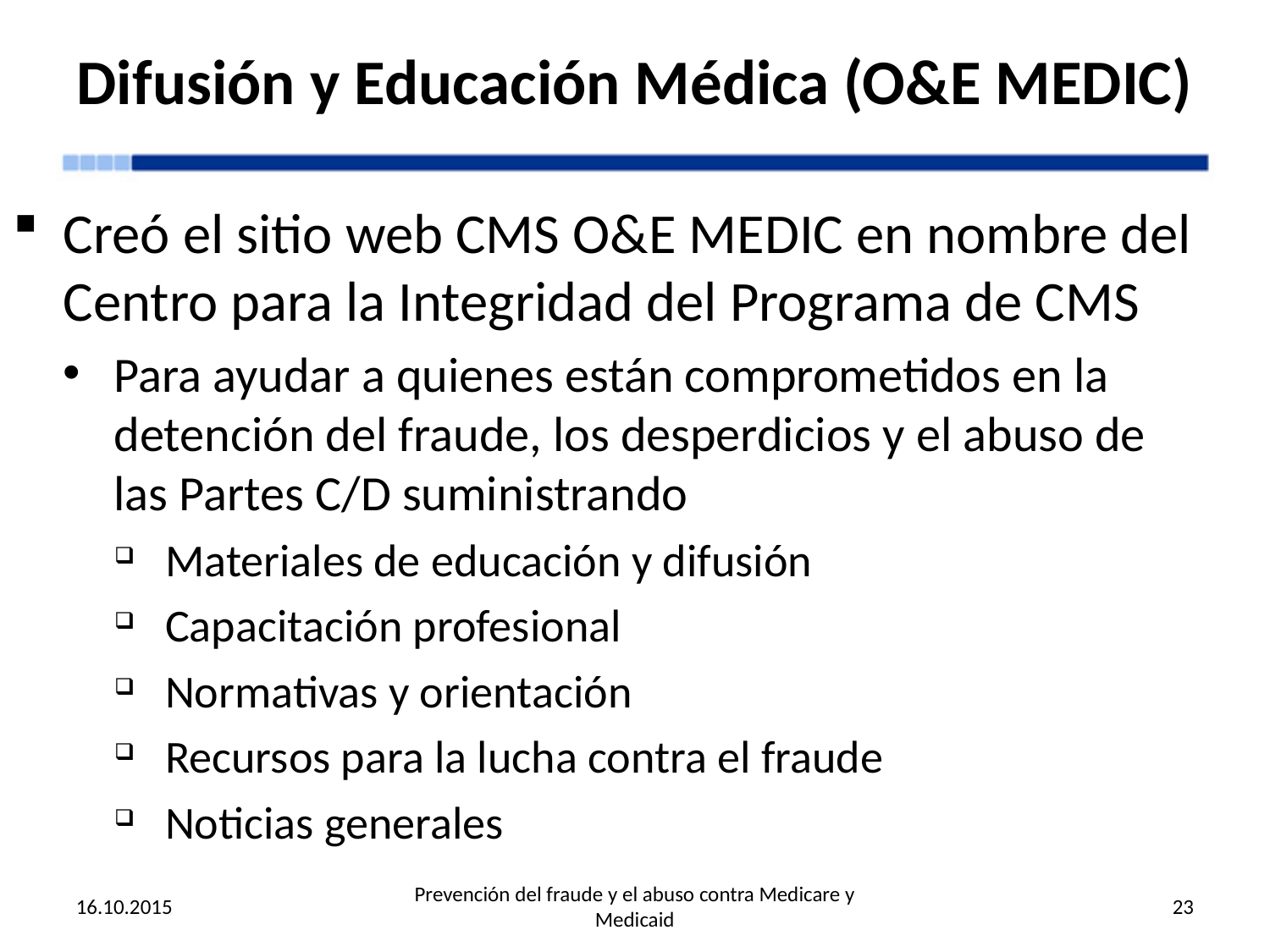

# Difusión y Educación Médica (O&E MEDIC)
Creó el sitio web CMS O&E MEDIC en nombre del Centro para la Integridad del Programa de CMS
Para ayudar a quienes están comprometidos en la detención del fraude, los desperdicios y el abuso de las Partes C/D suministrando
Materiales de educación y difusión
Capacitación profesional
Normativas y orientación
Recursos para la lucha contra el fraude
Noticias generales

16.10.2015
Prevención del fraude y el abuso contra Medicare y Medicaid
23